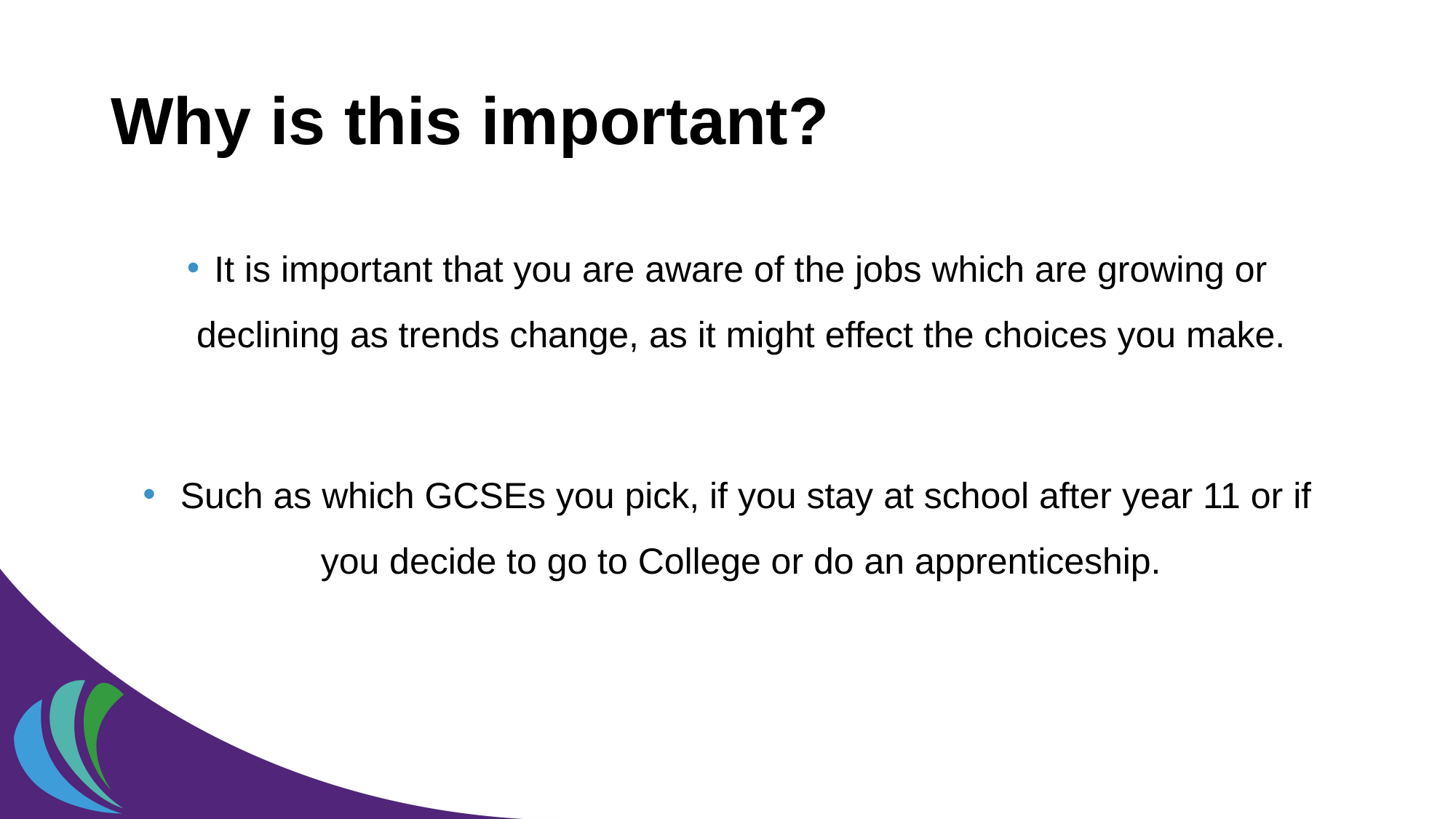

# Why is this important?
It is important that you are aware of the jobs which are growing or declining as trends change, as it might effect the choices you make.

 Such as which GCSEs you pick, if you stay at school after year 11 or if you decide to go to College or do an apprenticeship.